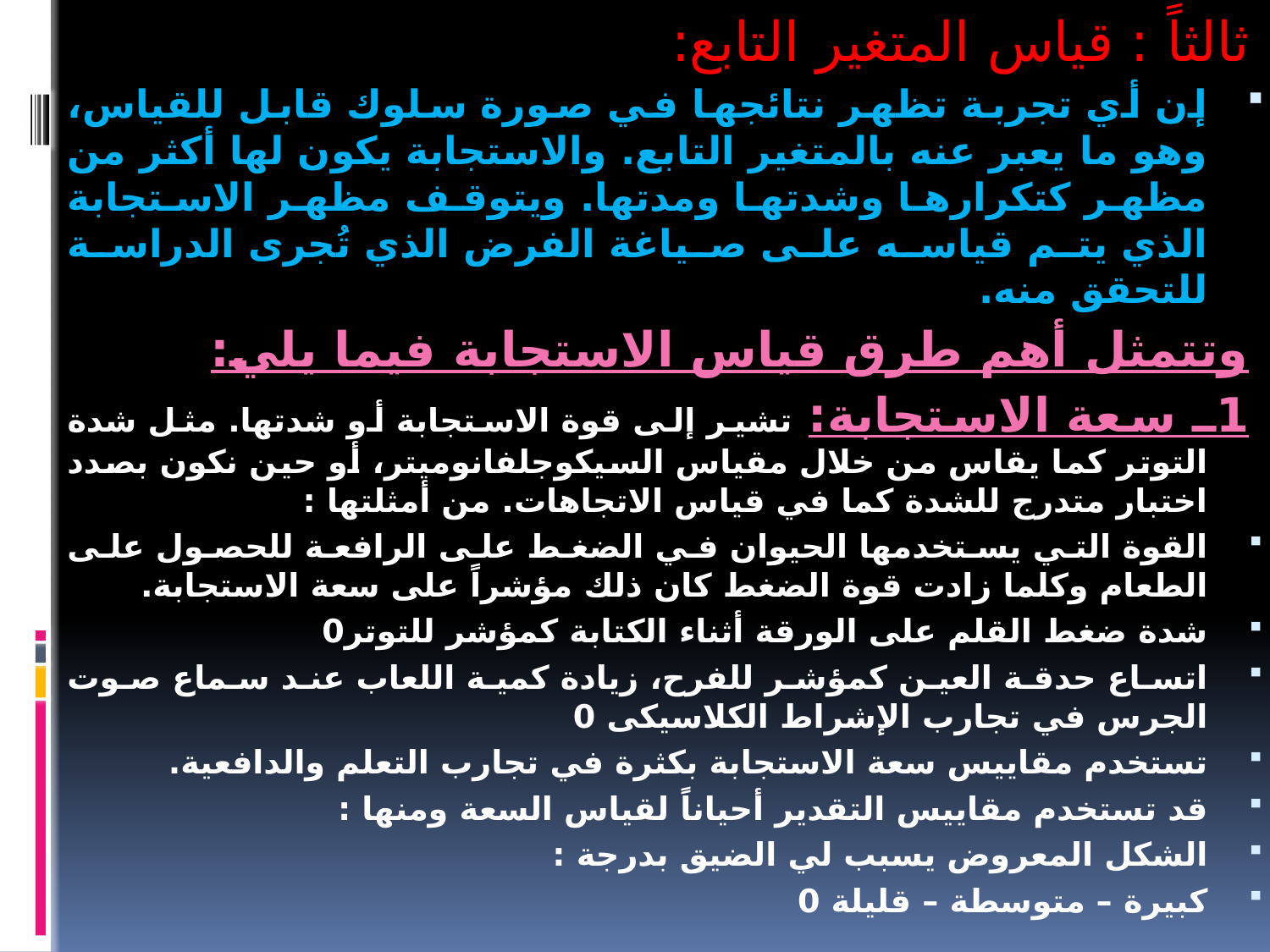

ثالثاً : قياس المتغير التابع:
إن أي تجربة تظهر نتائجها في صورة سلوك قابل للقياس، وهو ما يعبر عنه بالمتغير التابع. والاستجابة يكون لها أكثر من مظهر كتكرارها وشدتها ومدتها. ويتوقف مظهر الاستجابة الذي يتم قياسه على صياغة الفرض الذي تُجرى الدراسة للتحقق منه.
وتتمثل أهم طرق قياس الاستجابة فيما يلي:
1ـ سعة الاستجابة: تشير إلى قوة الاستجابة أو شدتها. مثل شدة التوتر كما يقاس من خلال مقياس السيكوجلفانوميتر، أو حين نكون بصدد اختبار متدرج للشدة كما في قياس الاتجاهات. من أمثلتها :
القوة التي يستخدمها الحيوان في الضغط على الرافعة للحصول على الطعام وكلما زادت قوة الضغط كان ذلك مؤشراً على سعة الاستجابة.
شدة ضغط القلم على الورقة أثناء الكتابة كمؤشر للتوتر0
اتساع حدقة العين كمؤشر للفرح، زيادة كمية اللعاب عند سماع صوت الجرس في تجارب الإشراط الكلاسيكى 0
تستخدم مقاييس سعة الاستجابة بكثرة في تجارب التعلم والدافعية.
قد تستخدم مقاييس التقدير أحياناً لقياس السعة ومنها :
الشكل المعروض يسبب لي الضيق بدرجة :
كبيرة – متوسطة – قليلة 0